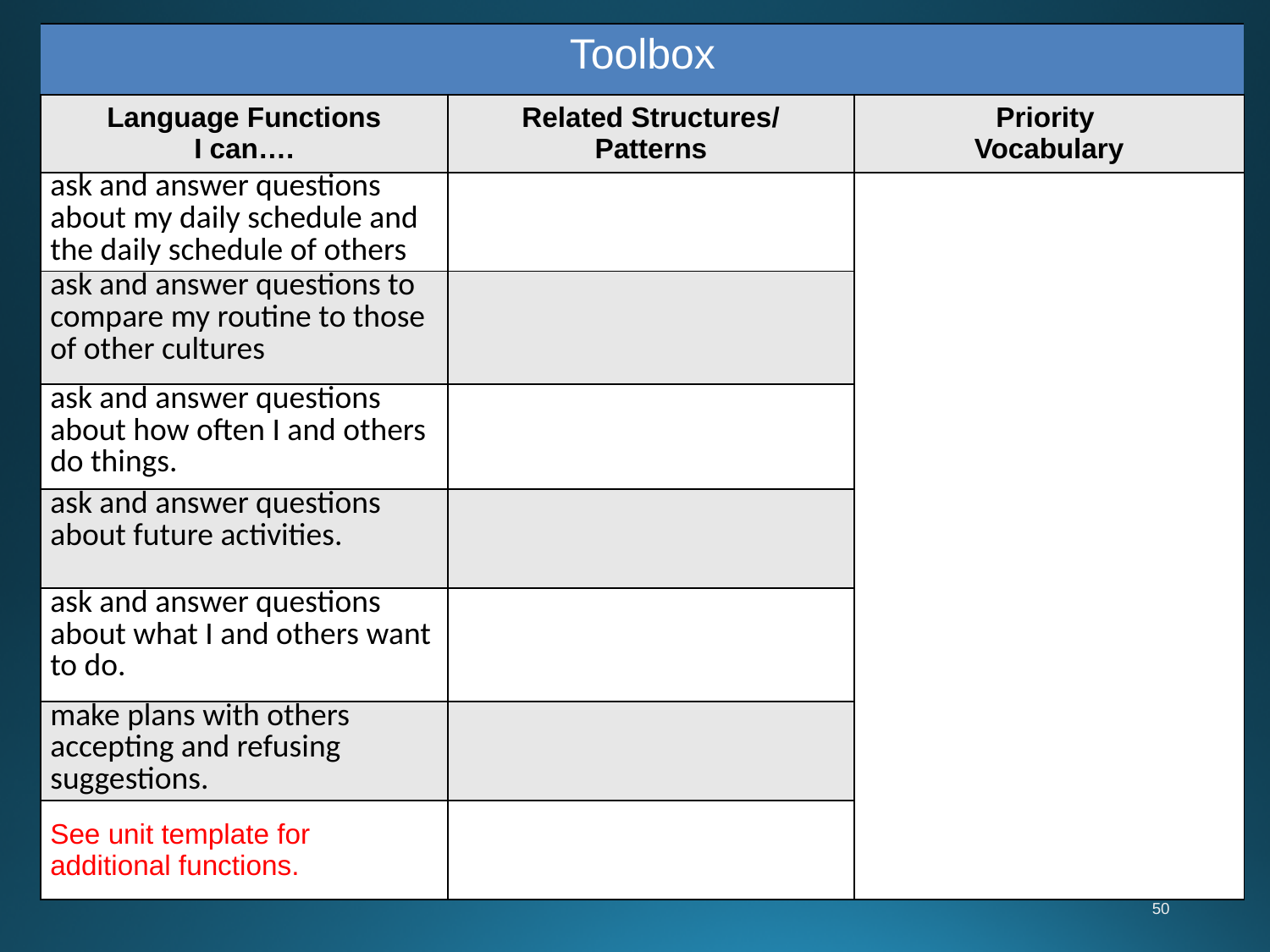

| Toolbox |  |  |
| --- | --- | --- |
| Language Functions I can…. | Related Structures/ Patterns | Priority Vocabulary |
| ask and answer questions about my daily schedule and the daily schedule of others |  |  |
| ask and answer questions to compare my routine to those of other cultures |  |  |
| ask and answer questions about how often I and others do things. |  |  |
| ask and answer questions about future activities. |  |  |
| ask and answer questions about what I and others want to do. |  |  |
| make plans with others accepting and refusing suggestions. |  |  |
| See unit template for additional functions. |  |  |
50